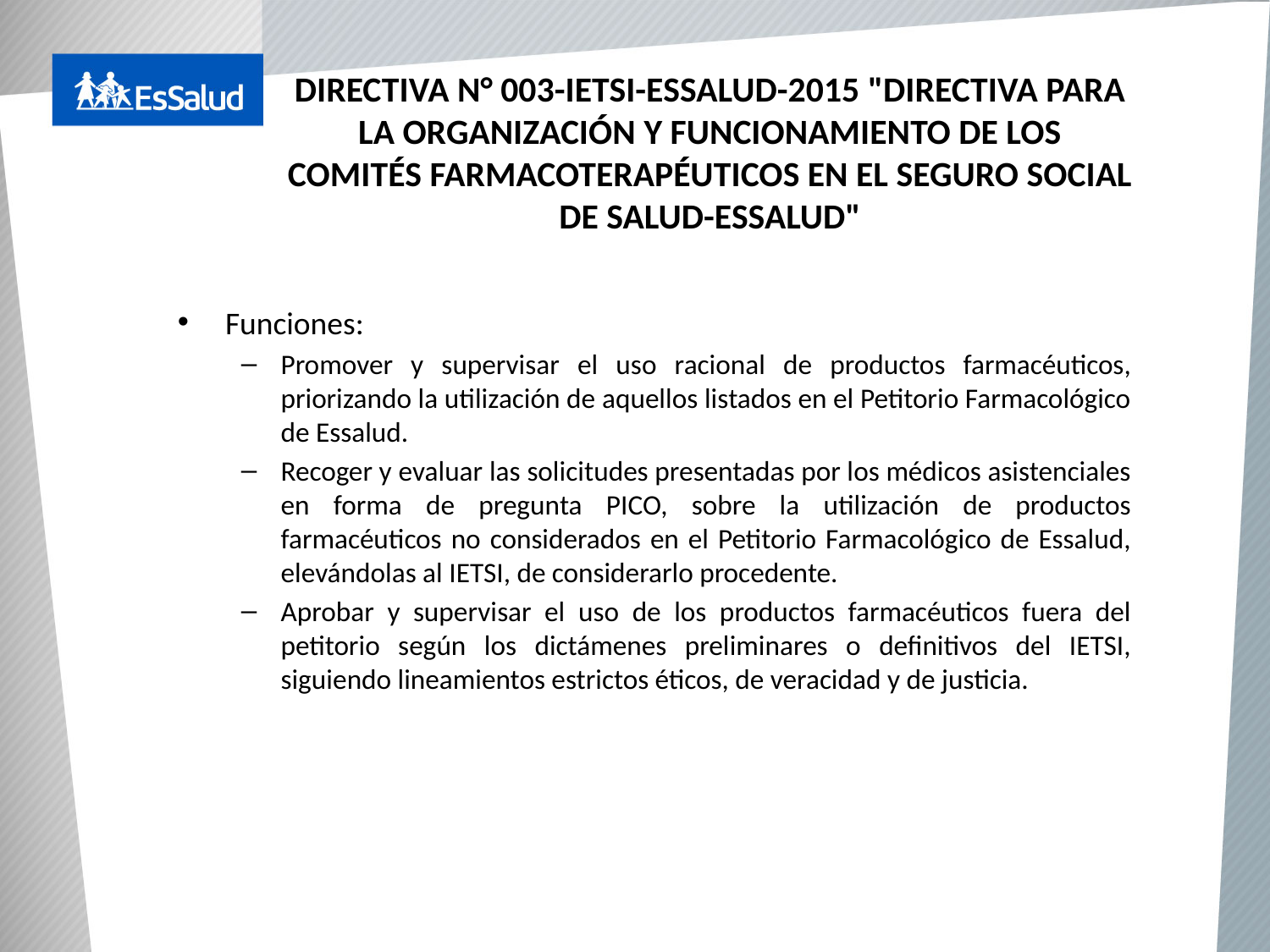

# DIRECTIVA N° 003-IETSI-ESSALUD-2015 "DIRECTIVA PARA LA ORGANIZACIÓN Y FUNCIONAMIENTO DE LOS COMITÉS FARMACOTERAPÉUTICOS EN EL SEGURO SOCIAL DE SALUD-ESSALUD"
Funciones:
Promover y supervisar el uso racional de productos farmacéuticos, priorizando la utilización de aquellos listados en el Petitorio Farmacológico de Essalud.
Recoger y evaluar las solicitudes presentadas por los médicos asistenciales en forma de pregunta PICO, sobre la utilización de productos farmacéuticos no considerados en el Petitorio Farmacológico de Essalud, elevándolas al IETSI, de considerarlo procedente.
Aprobar y supervisar el uso de los productos farmacéuticos fuera del petitorio según los dictámenes preliminares o definitivos del IETSI, siguiendo lineamientos estrictos éticos, de veracidad y de justicia.